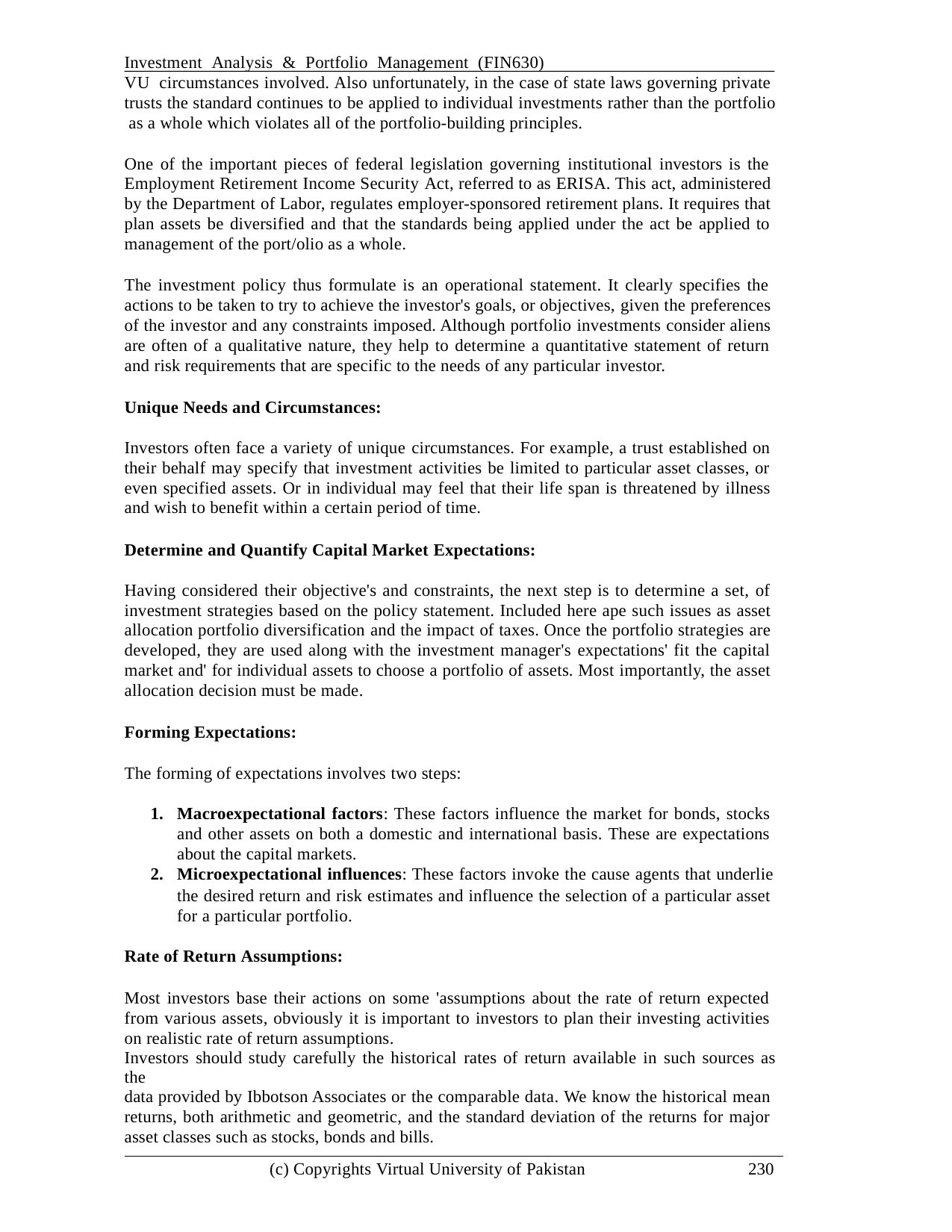

Investment Analysis & Portfolio Management (FIN630)	VU  circumstances involved. Also unfortunately, in the case of state laws governing private  trusts the standard continues to be applied to individual investments rather than the portfolio  as a whole which violates all of the portfolio-building principles.

One of the important pieces of federal legislation governing institutional investors is the  Employment Retirement Income Security Act, referred to as ERISA. This act, administered  by the Department of Labor, regulates employer-sponsored retirement plans. It requires that  plan assets be diversified and that the standards being applied under the act be applied to  management of the port/olio as a whole.

The investment policy thus formulate is an operational statement. It clearly specifies the  actions to be taken to try to achieve the investor's goals, or objectives, given the preferences  of the investor and any constraints imposed. Although portfolio investments consider aliens  are often of a qualitative nature, they help to determine a quantitative statement of return  and risk requirements that are specific to the needs of any particular investor.

Unique Needs and Circumstances:

Investors often face a variety of unique circumstances. For example, a trust established on  their behalf may specify that investment activities be limited to particular asset classes, or  even specified assets. Or in individual may feel that their life span is threatened by illness  and wish to benefit within a certain period of time.

Determine and Quantify Capital Market Expectations:

Having considered their objective's and constraints, the next step is to determine a set, of  investment strategies based on the policy statement. Included here ape such issues as asset  allocation portfolio diversification and the impact of taxes. Once the portfolio strategies are  developed, they are used along with the investment manager's expectations' fit the capital  market and' for individual assets to choose a portfolio of assets. Most importantly, the asset  allocation decision must be made.

Forming Expectations:

The forming of expectations involves two steps:

Macroexpectational factors: These factors influence the market for bonds, stocks  and other assets on both a domestic and international basis. These are expectations  about the capital markets.
Microexpectational influences: These factors invoke the cause agents that underlie
the desired return and risk estimates and influence the selection of a particular asset  for a particular portfolio.

Rate of Return Assumptions:

Most investors base their actions on some 'assumptions about the rate of return expected  from various assets, obviously it is important to investors to plan their investing activities  on realistic rate of return assumptions.
Investors should study carefully the historical rates of return available in such sources as the
data provided by Ibbotson Associates or the comparable data. We know the historical mean  returns, both arithmetic and geometric, and the standard deviation of the returns for major  asset classes such as stocks, bonds and bills.

(c) Copyrights Virtual University of Pakistan
230